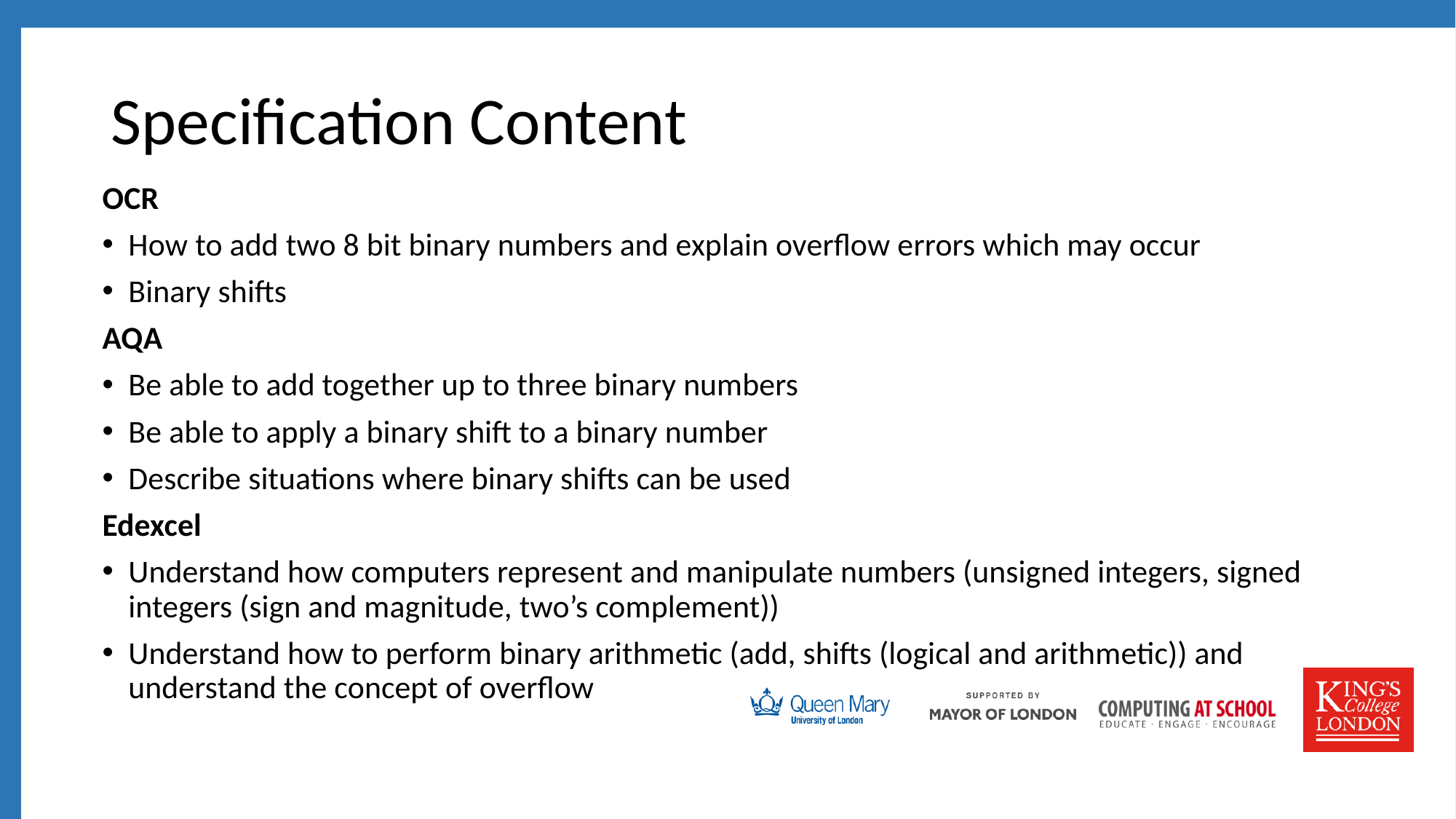

# Specification Content
OCR
How to add two 8 bit binary numbers and explain overflow errors which may occur
Binary shifts
AQA
Be able to add together up to three binary numbers
Be able to apply a binary shift to a binary number
Describe situations where binary shifts can be used
Edexcel
Understand how computers represent and manipulate numbers (unsigned integers, signed integers (sign and magnitude, two’s complement))
Understand how to perform binary arithmetic (add, shifts (logical and arithmetic)) and understand the concept of overflow